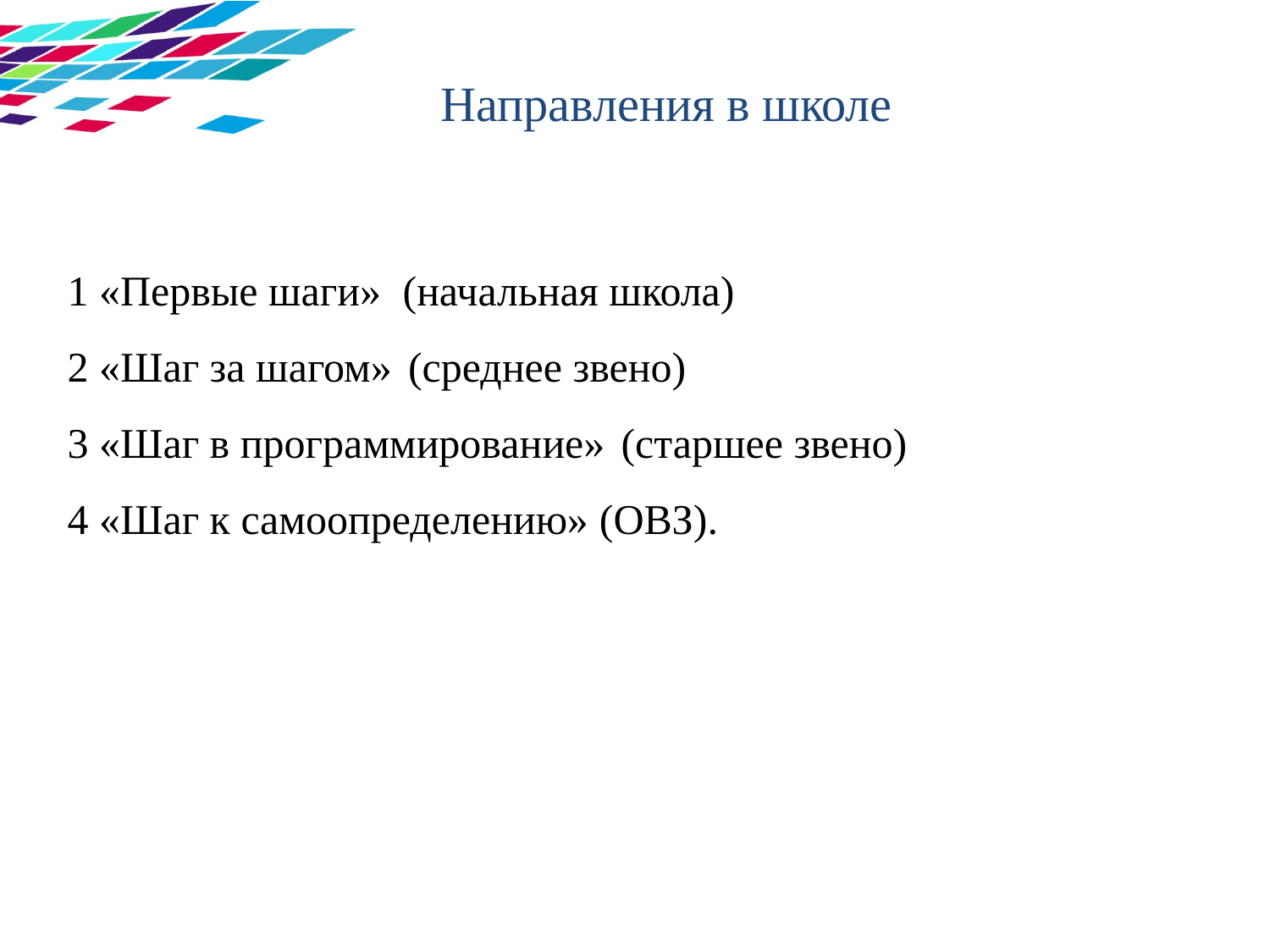

Направления в школе
1 «Первые шаги»   (начальная школа)
2 «Шаг за шагом»  (среднее звено)
3 «Шаг в программирование»  (старшее звено)
4 «Шаг к самоопределению» (ОВЗ).